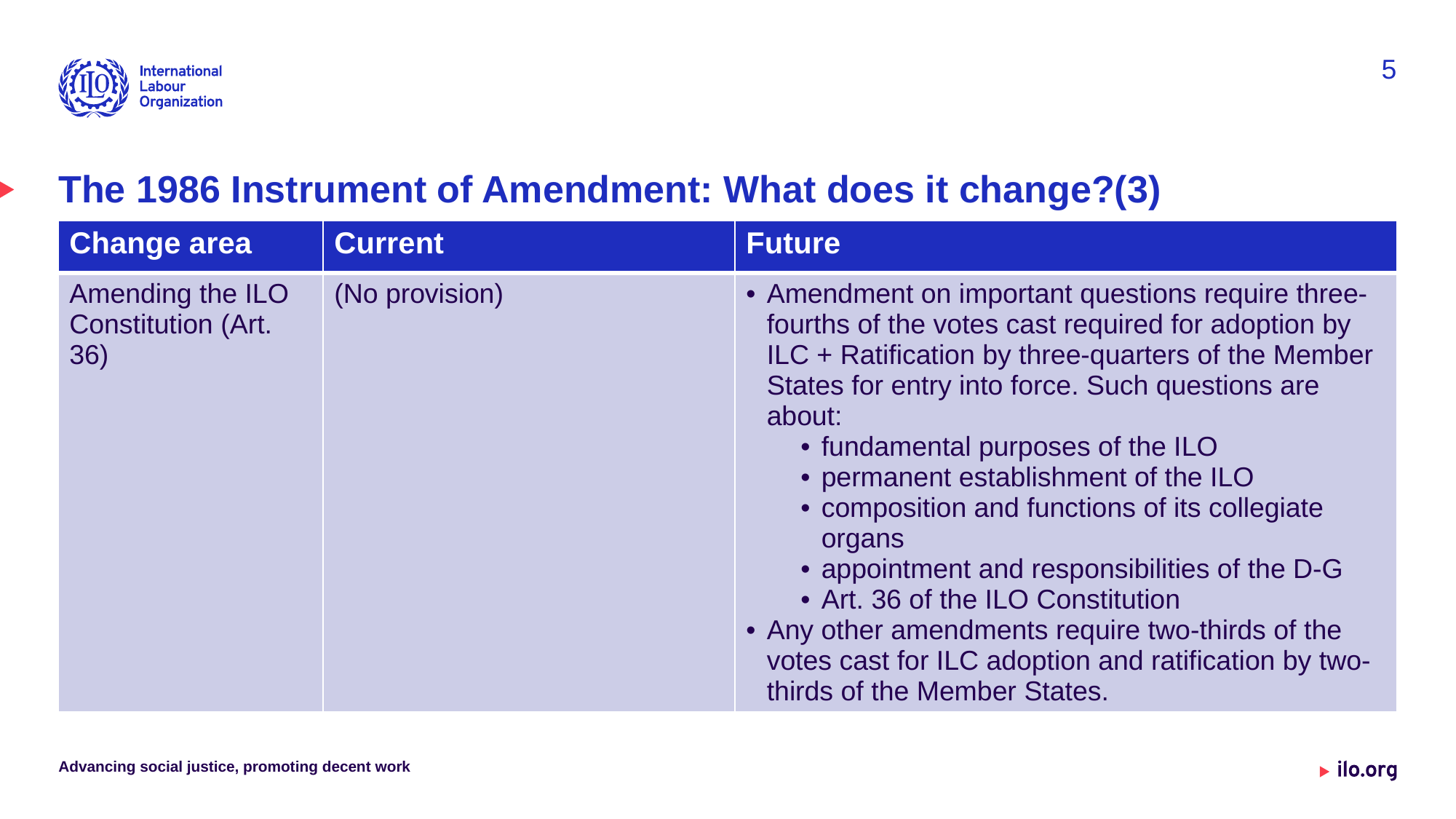

5
# The 1986 Instrument of Amendment: What does it change?(3)
| Change area | Current | Future |
| --- | --- | --- |
| Amending the ILO Constitution (Art. 36) | (No provision) | Amendment on important questions require three-fourths of the votes cast required for adoption by ILC + Ratification by three-quarters of the Member States for entry into force. Such questions are about: fundamental purposes of the ILO permanent establishment of the ILO composition and functions of its collegiate organs appointment and responsibilities of the D-G Art. 36 of the ILO Constitution Any other amendments require two-thirds of the votes cast for ILC adoption and ratification by two-thirds of the Member States. |
Advancing social justice, promoting decent work
Date: Monday / 01 / October / 2019